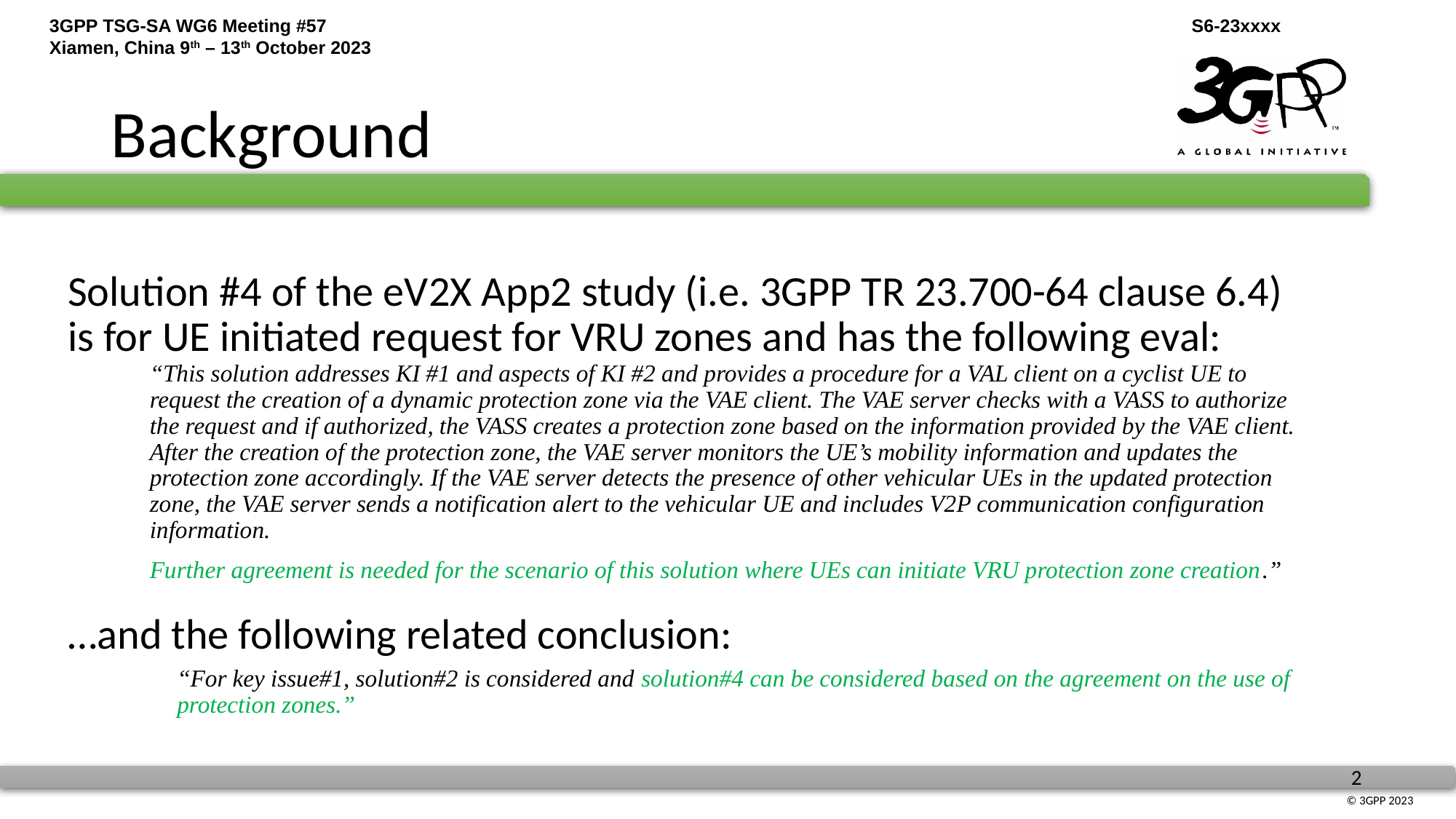

# Background
Solution #4 of the eV2X App2 study (i.e. 3GPP TR 23.700-64 clause 6.4) is for UE initiated request for VRU zones and has the following eval:
“This solution addresses KI #1 and aspects of KI #2 and provides a procedure for a VAL client on a cyclist UE to request the creation of a dynamic protection zone via the VAE client. The VAE server checks with a VASS to authorize the request and if authorized, the VASS creates a protection zone based on the information provided by the VAE client. After the creation of the protection zone, the VAE server monitors the UE’s mobility information and updates the protection zone accordingly. If the VAE server detects the presence of other vehicular UEs in the updated protection zone, the VAE server sends a notification alert to the vehicular UE and includes V2P communication configuration information.
Further agreement is needed for the scenario of this solution where UEs can initiate VRU protection zone creation.”
…and the following related conclusion:
“For key issue#1, solution#2 is considered and solution#4 can be considered based on the agreement on the use of protection zones.”